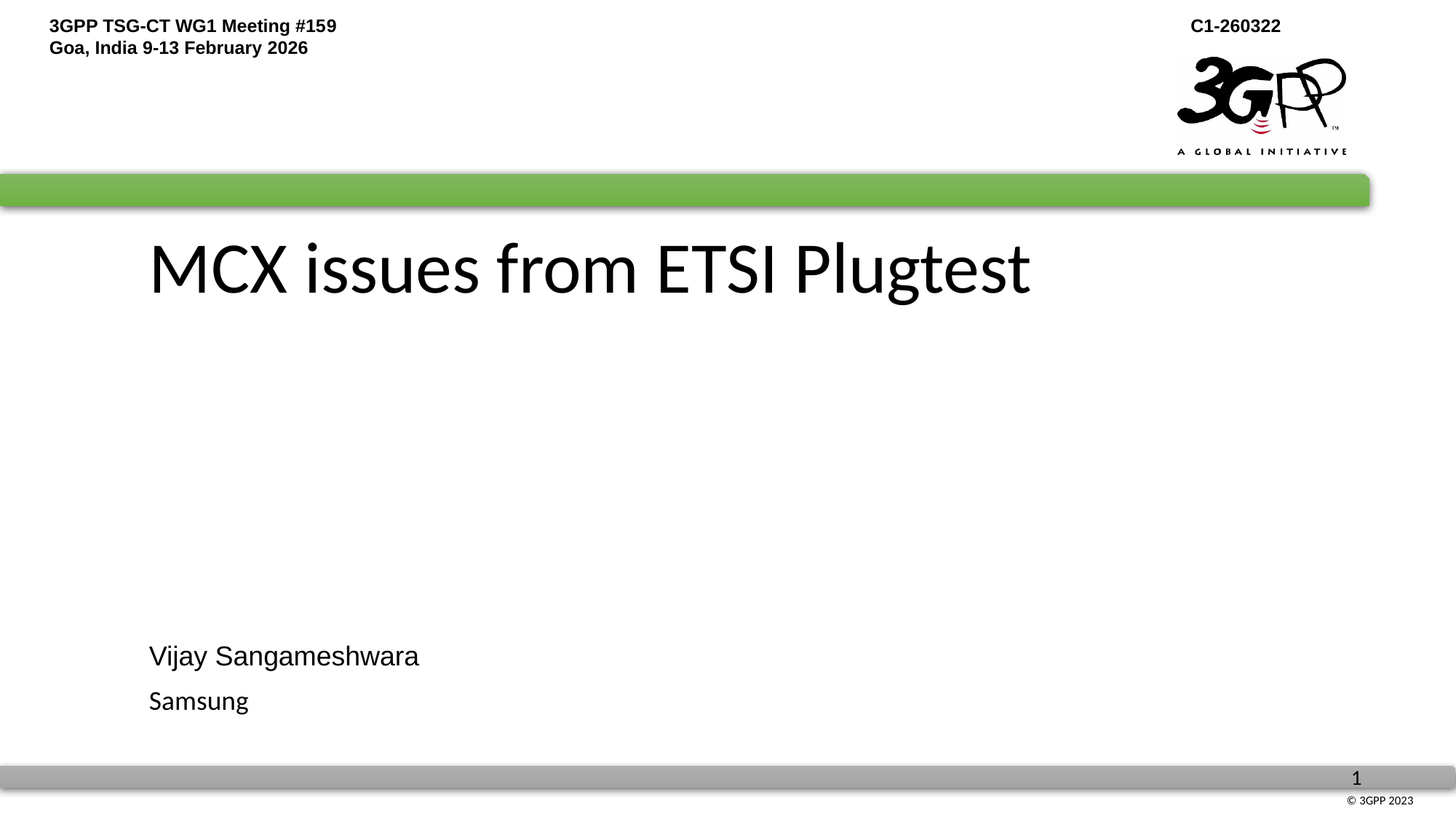

# MCX issues from ETSI Plugtest
Vijay Sangameshwara
Samsung